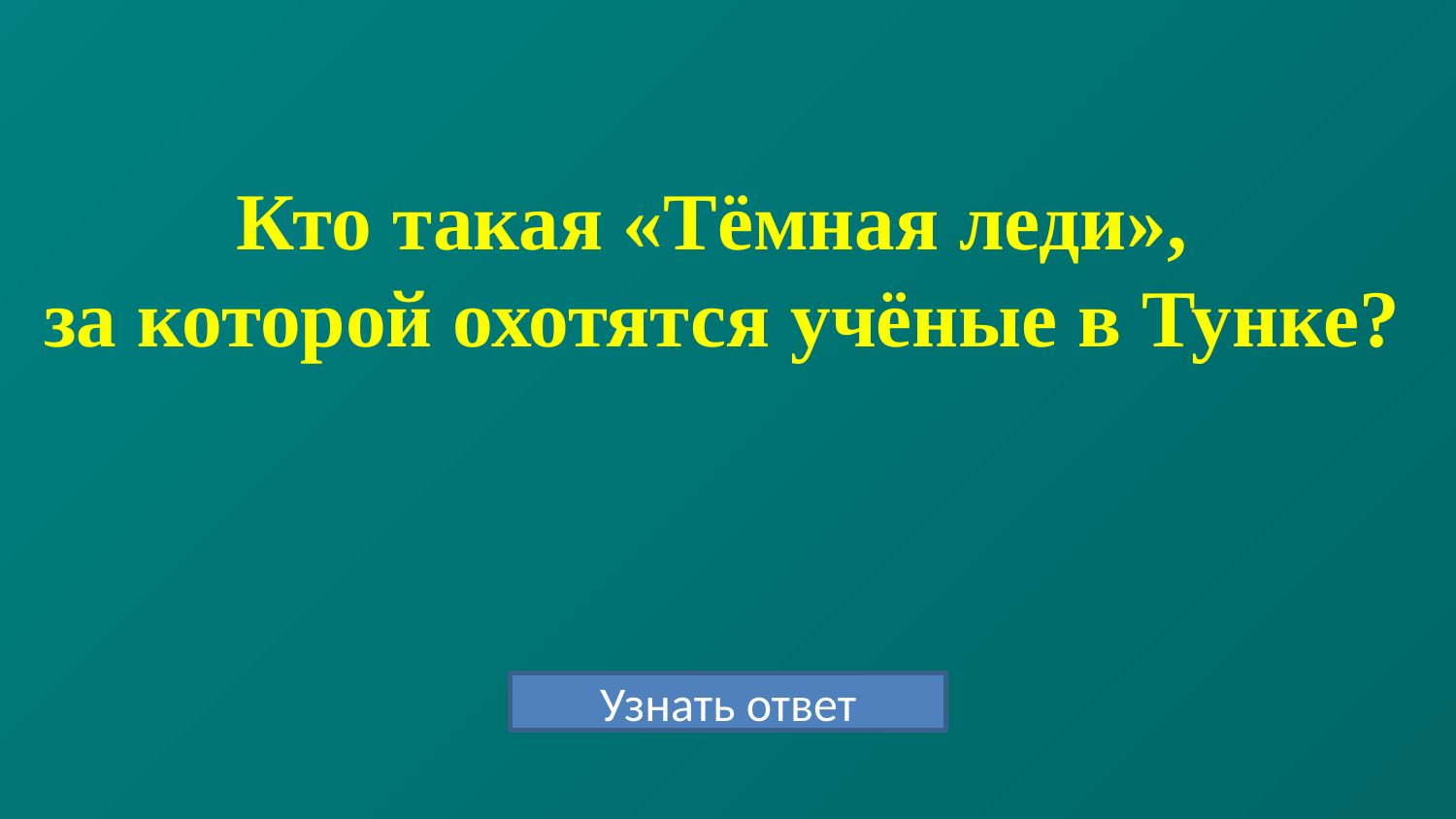

# Кто такая «Тёмная леди», за которой охотятся учёные в Тунке?